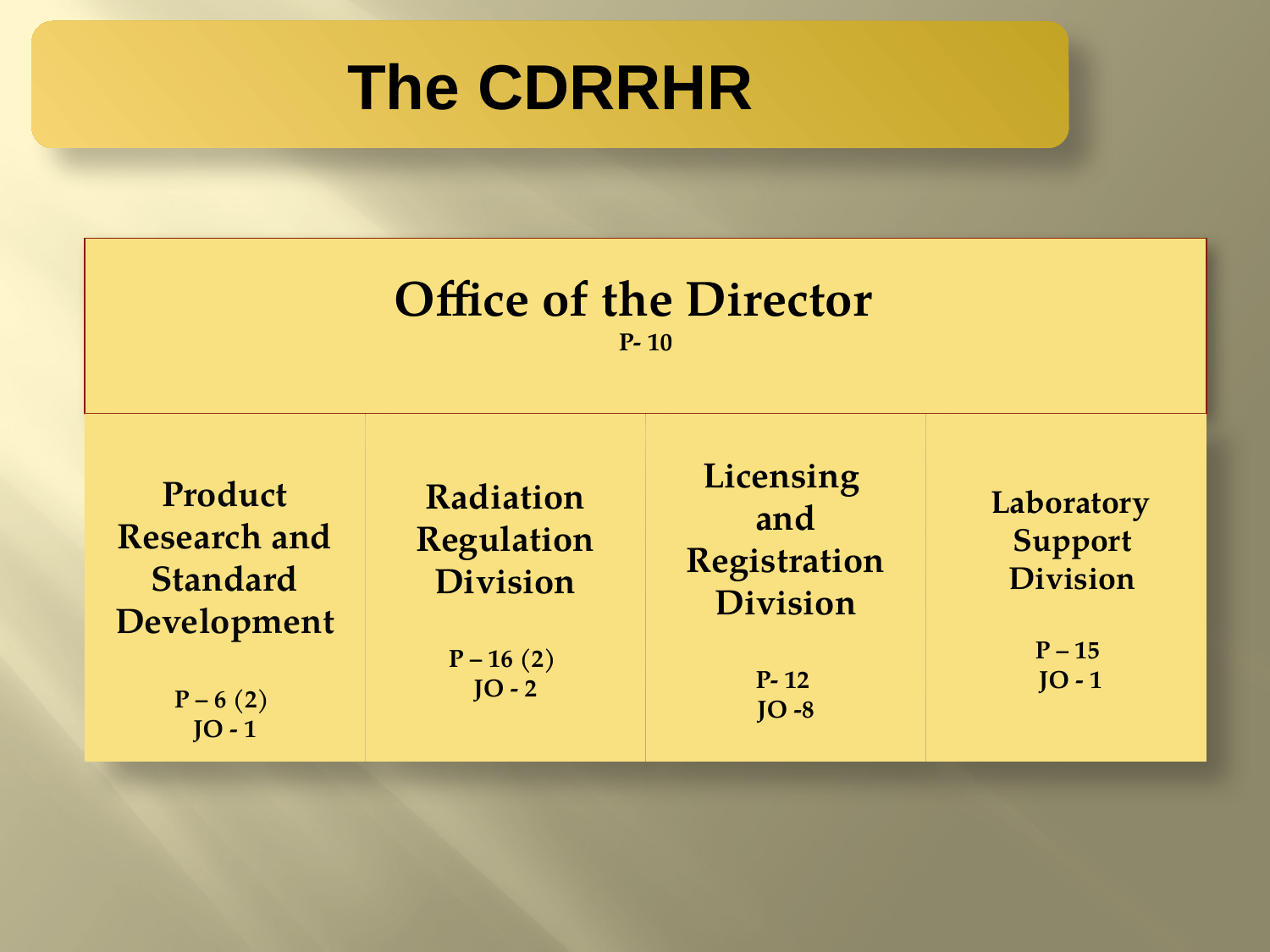

The CDRRHR
Office of the Director
P- 10

Product Research and Standard Development

P – 6 (2)
JO - 1
Radiation Regulation Division

P – 16 (2)
JO - 2
Licensing
and
Registration
Division

P- 12
JO -8
Laboratory Support Division

P – 15
JO - 1